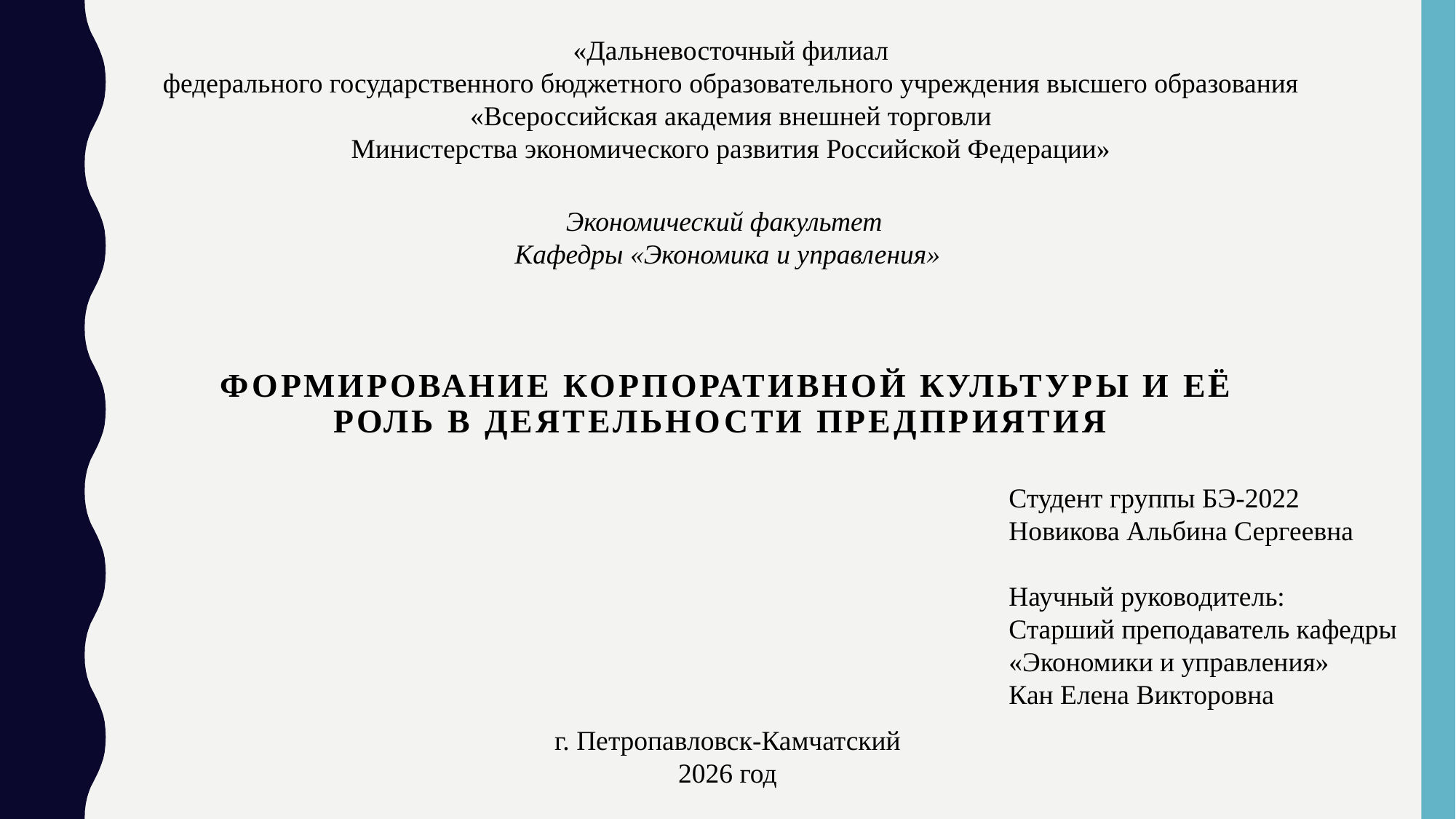

«Дальневосточный филиал
 федерального государственного бюджетного образовательного учреждения высшего образования
 «Всероссийская академия внешней торговли
 Министерства экономического развития Российской Федерации»
Экономический факультет
Кафедры «Экономика и управления»
Формирование корпоративной культуры и её роль в деятельности предприятия
Студент группы БЭ-2022
Новикова Альбина Сергеевна

Научный руководитель:
Старший преподаватель кафедры
«Экономики и управления»
Кан Елена Викторовна
г. Петропавловск-Камчатский
2026 год